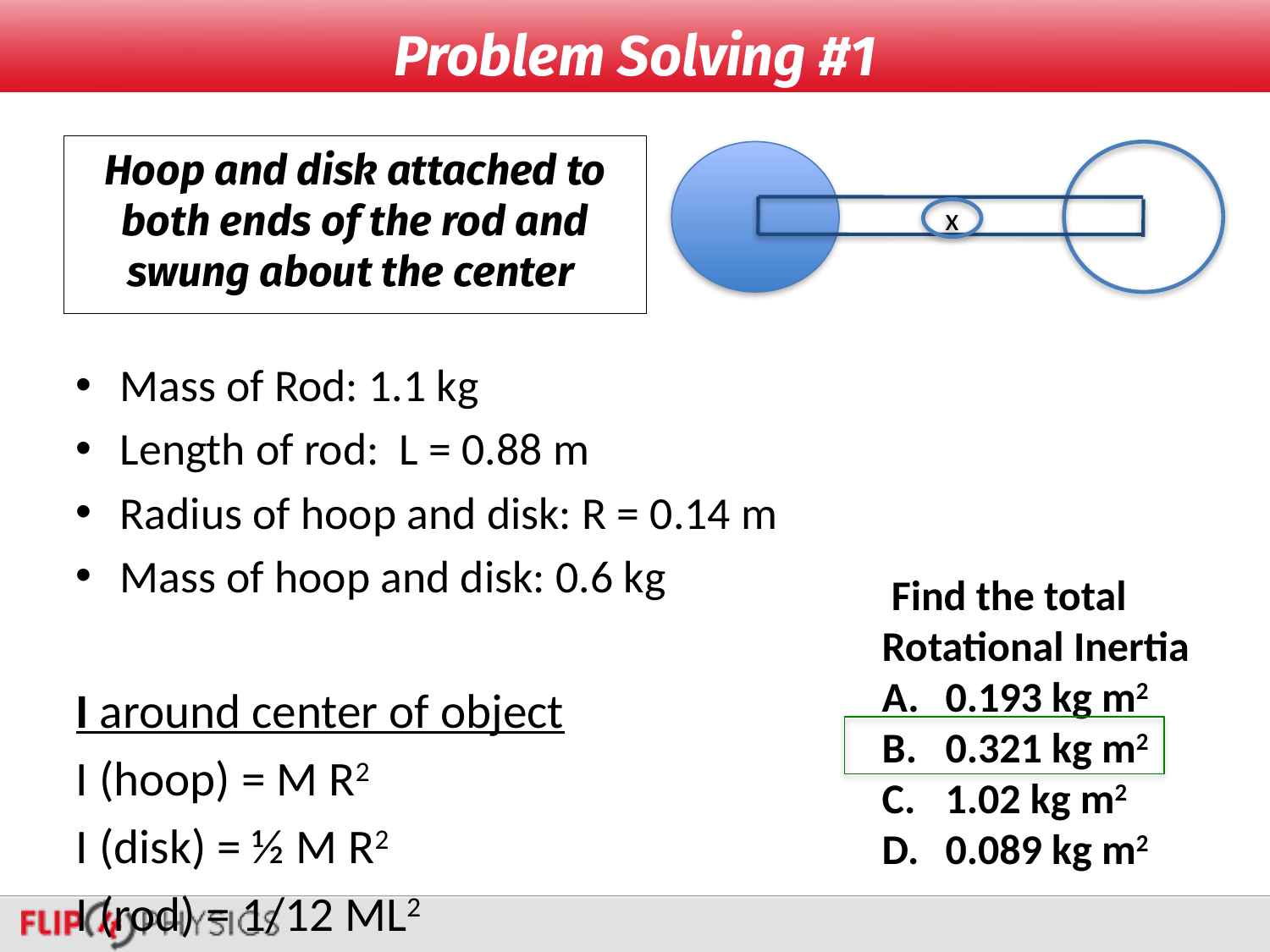

Problem Solving #1
# Hoop and disk attached to both ends of the rod and swung about the center

x

Mass of Rod: 1.1 kg
Length of rod:  L = 0.88 m
Radius of hoop and disk: R = 0.14 m
Mass of hoop and disk: 0.6 kg

I around center of object
I (hoop) = M R2
I (disk) = ½ M R2
I (rod) = 1/12 ML2
 Find the total
Rotational Inertia
0.193 kg m2
0.321 kg m2
1.02 kg m2
0.089 kg m2